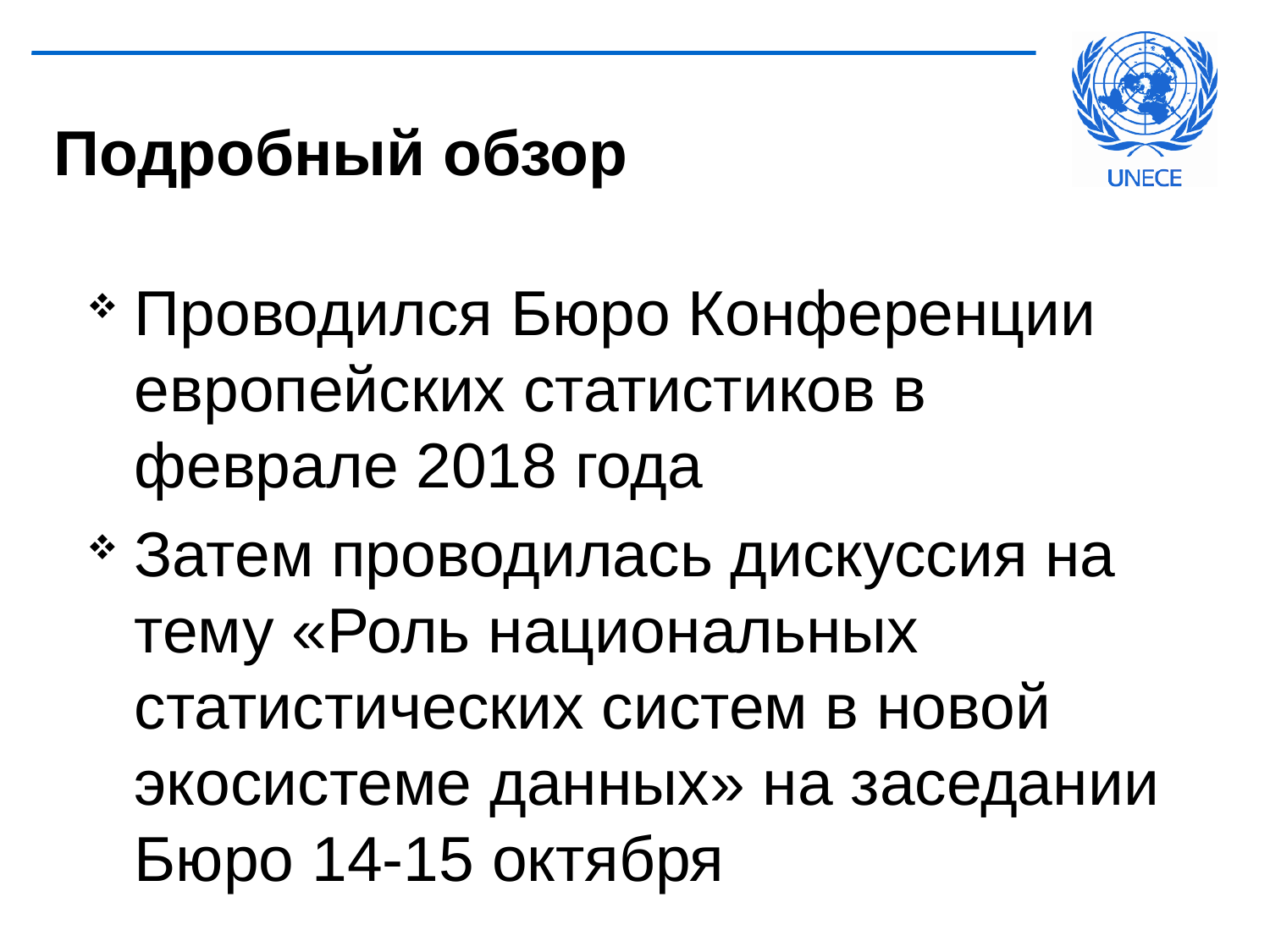

# Подробный обзор
Проводился Бюро Конференции европейских статистиков в феврале 2018 года
Затем проводилась дискуссия на тему «Роль национальных статистических систем в новой экосистеме данных» на заседании Бюро 14-15 октября